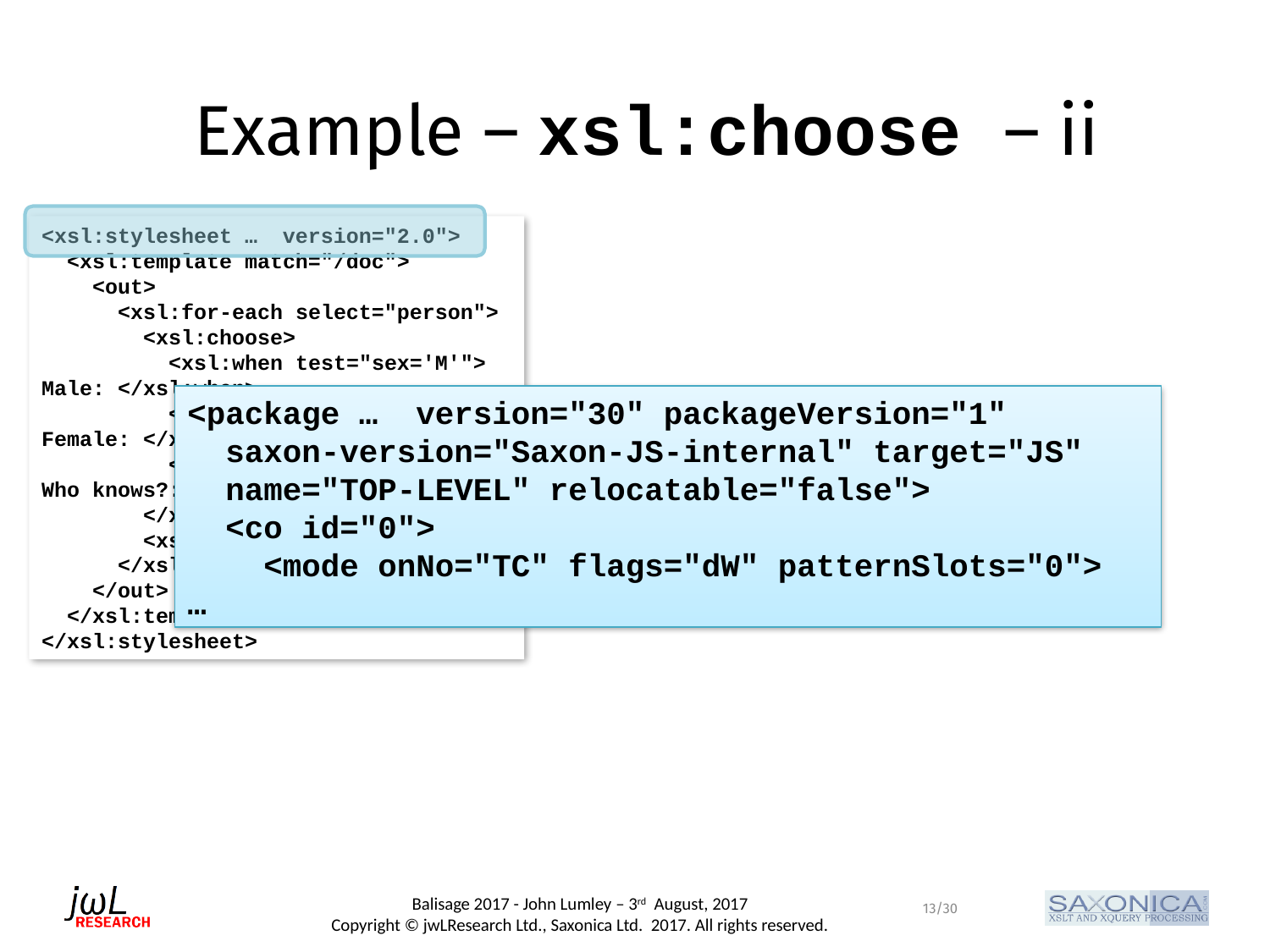

# Example – xsl:choose – ii

<xsl:stylesheet …  version="2.0">
  <xsl:template match="/doc">
    <out>
      <xsl:for-each select="person">
        <xsl:choose>
          <xsl:when test="sex='M'">
Male: </xsl:when>
          <xsl:when test="sex='F'">
Female: </xsl:when>
          <xsl:otherwise>
Who knows?: </xsl:otherwise>
        </xsl:choose>
        <xsl:value-of select="name"/>
      </xsl:for-each>
    </out>
  </xsl:template>
</xsl:stylesheet>
<package …  version="30" packageVersion="1"
  saxon-version="Saxon-JS-internal" target="JS"
  name="TOP-LEVEL" relocatable="false">
  <co id="0">
    <mode onNo="TC" flags="dW" patternSlots="0">
…
13/30